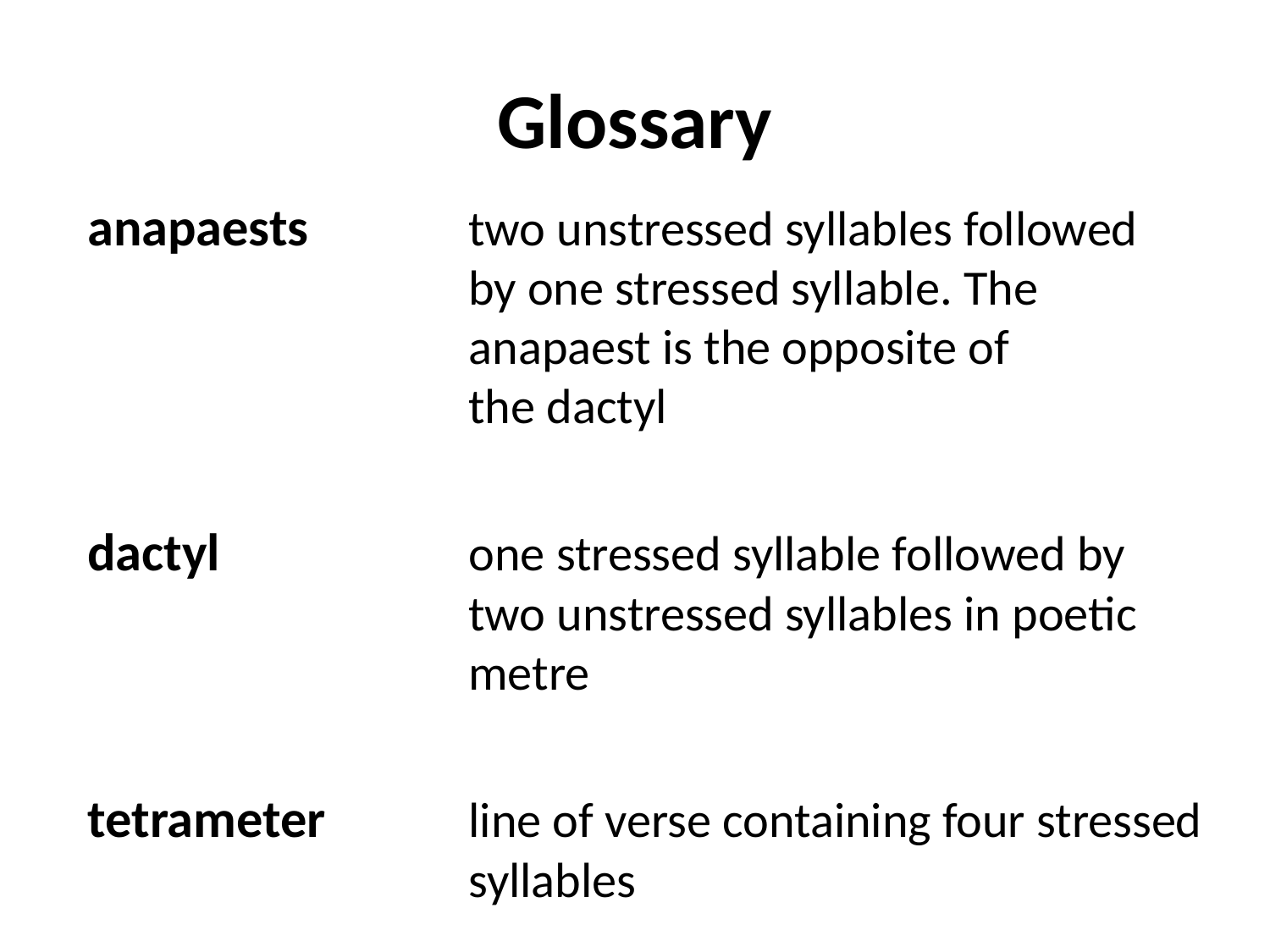

# Glossary
anapaests		two unstressed syllables followed 			by one stressed syllable. The 				anapaest is the opposite of 				the dactyl

dactyl		one stressed syllable followed by 			two unstressed syllables in poetic 			metre

tetrameter 		line of verse containing four stressed 			syllables